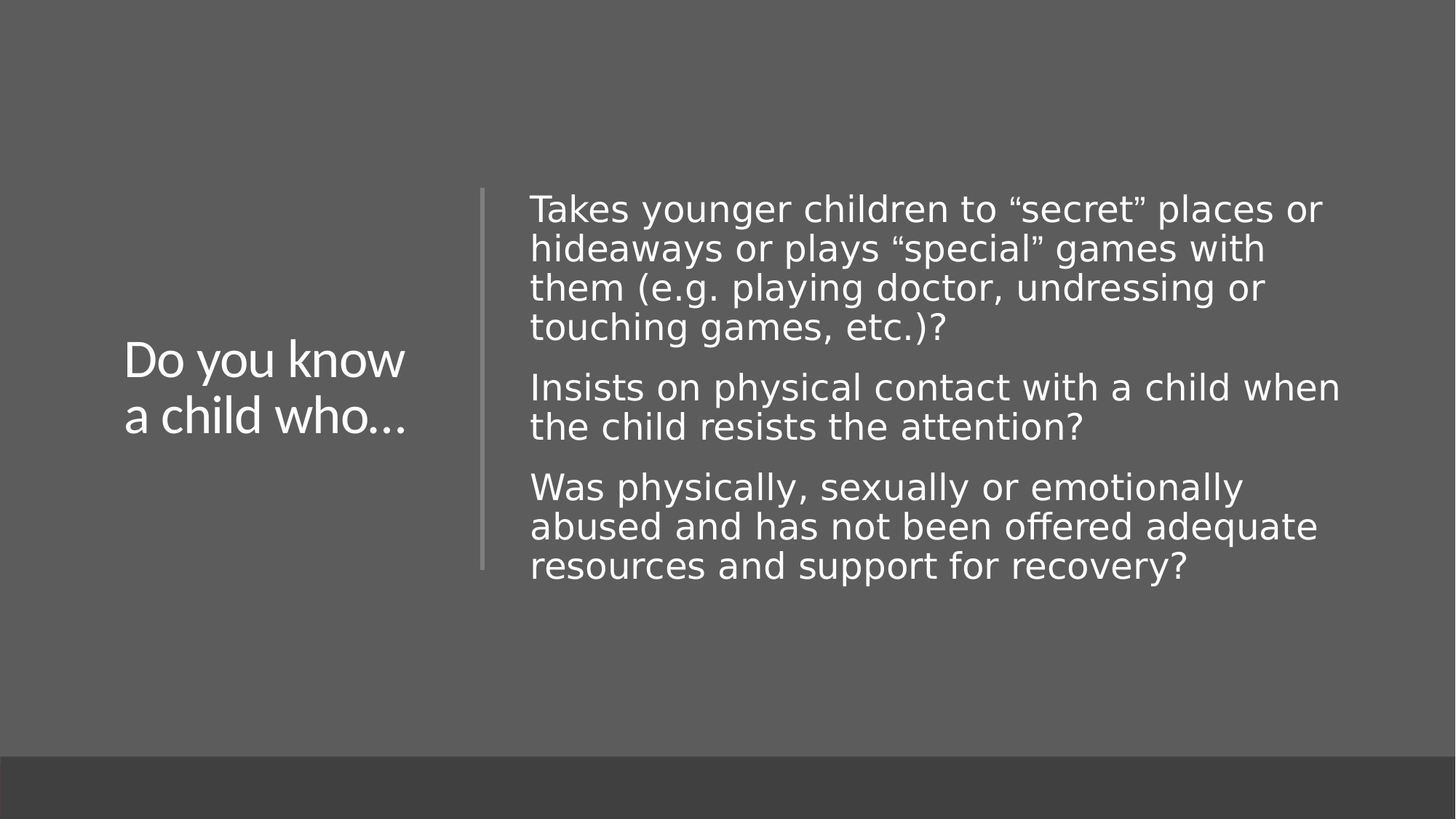

# Do you know a child who…
Takes younger children to “secret” places or hideaways or plays “special” games with them (e.g. playing doctor, undressing or touching games, etc.)?
Insists on physical contact with a child when the child resists the attention?
Was physically, sexually or emotionally abused and has not been offered adequate resources and support for recovery?